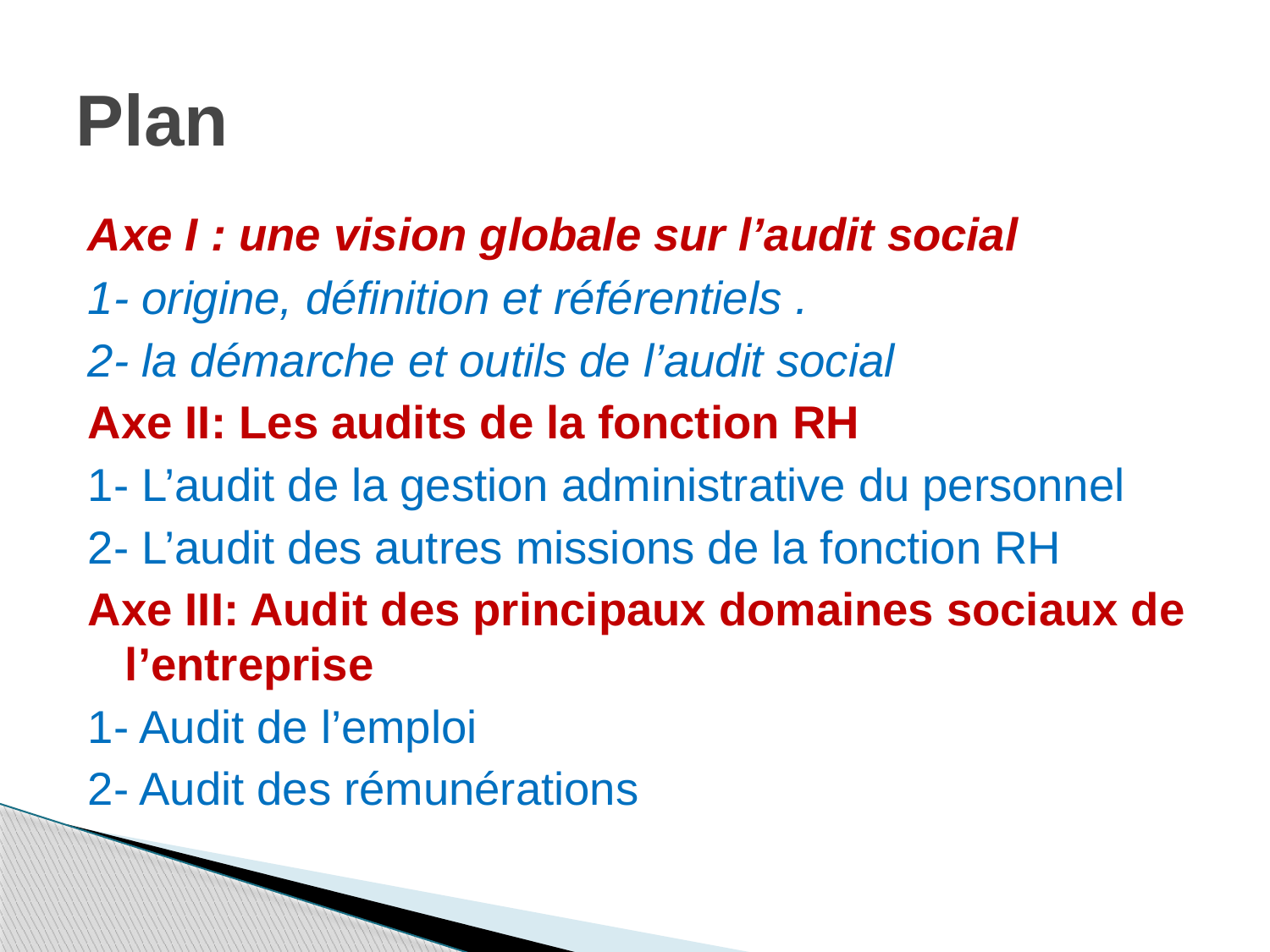

# Plan
Axe I : une vision globale sur l’audit social
1- origine, définition et référentiels .
2- la démarche et outils de l’audit social
Axe II: Les audits de la fonction RH
1- L’audit de la gestion administrative du personnel
2- L’audit des autres missions de la fonction RH
Axe III: Audit des principaux domaines sociaux de l’entreprise
1- Audit de l’emploi
2- Audit des rémunérations